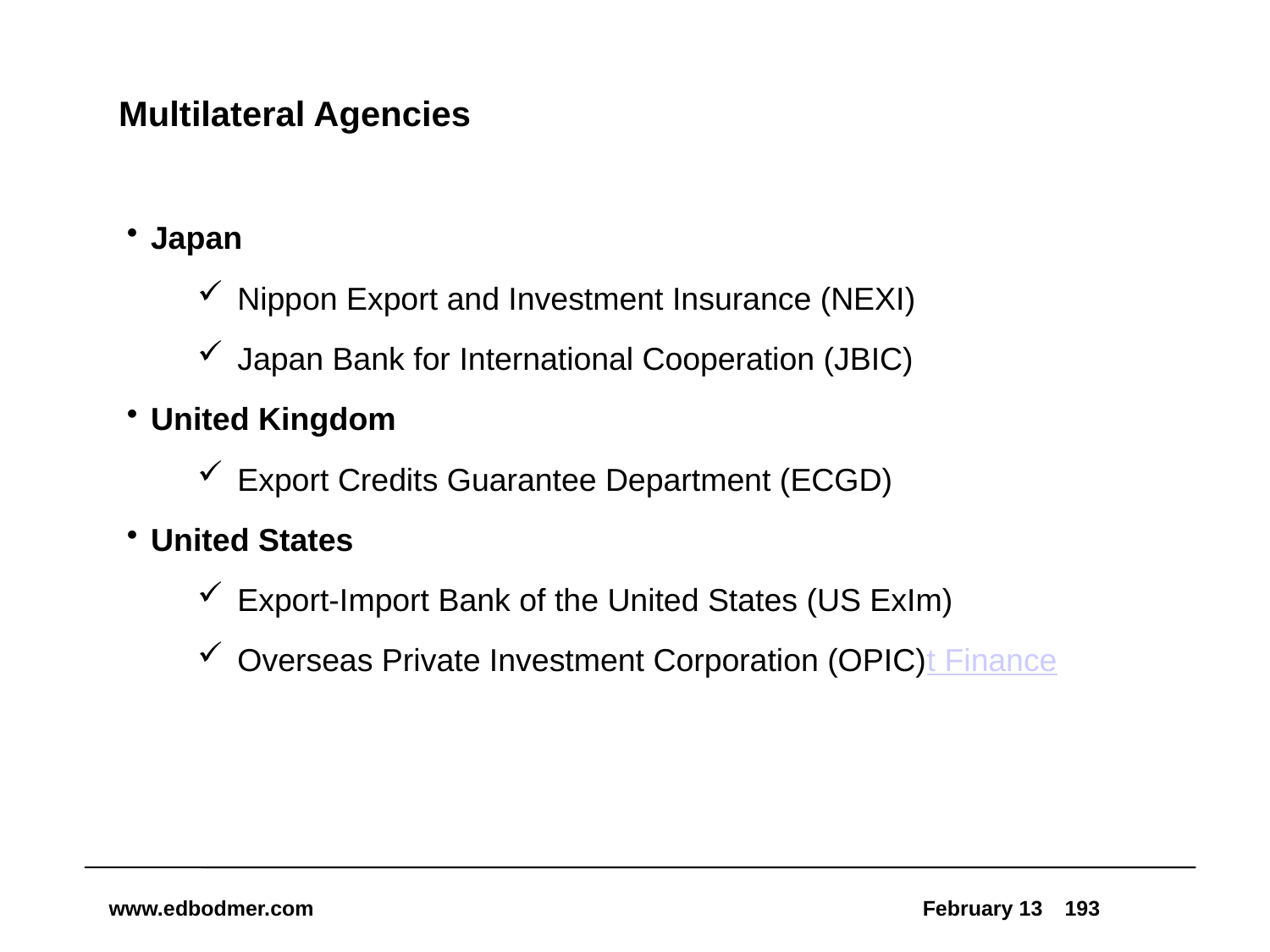

# Multilateral Agencies
Japan
Nippon Export and Investment Insurance (NEXI)
Japan Bank for International Cooperation (JBIC)
United Kingdom
Export Credits Guarantee Department (ECGD)
United States
Export-Import Bank of the United States (US ExIm)
Overseas Private Investment Corporation (OPIC)t Finance